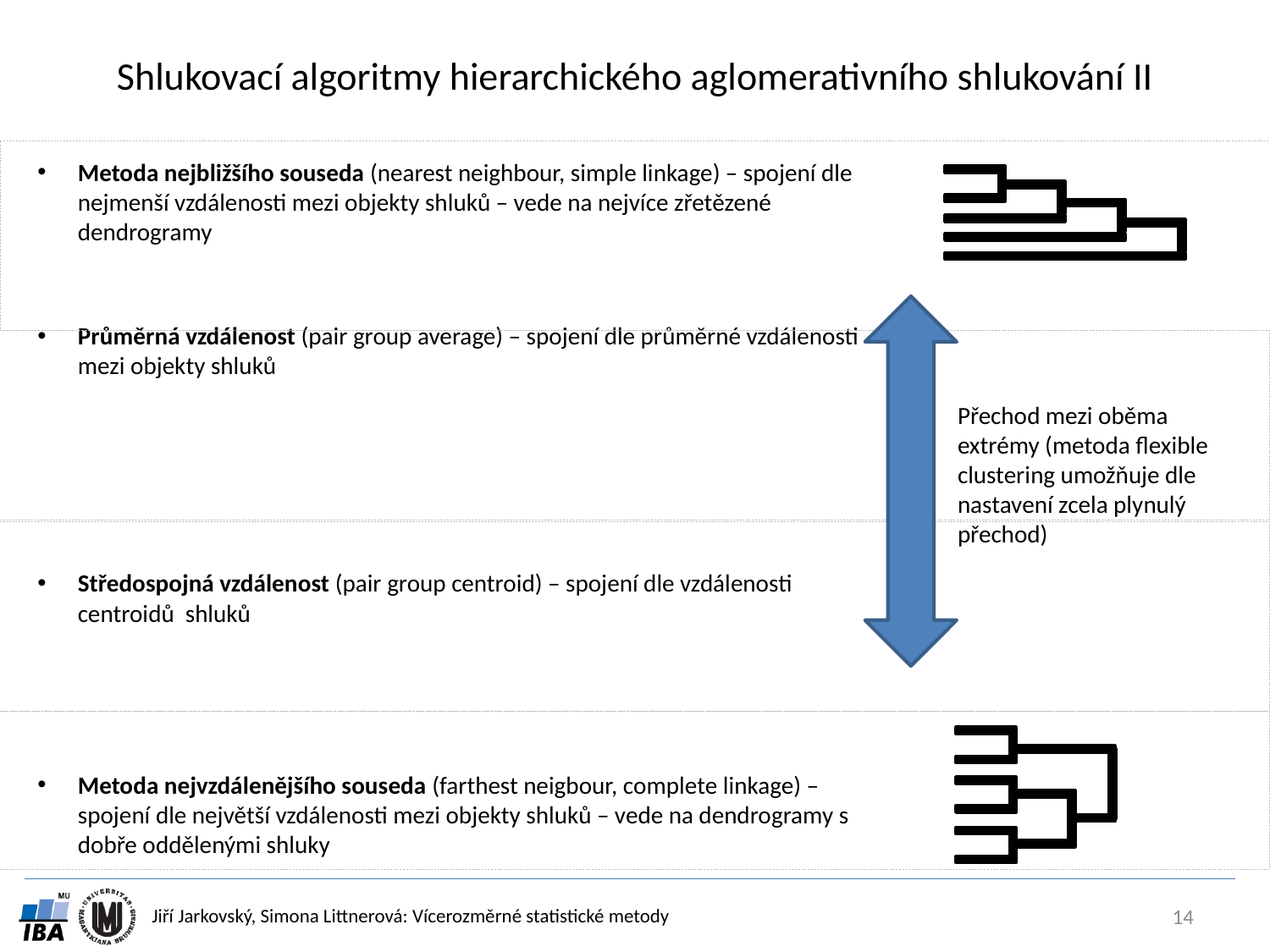

# Shlukovací algoritmy hierarchického aglomerativního shlukování II

Metoda nejbližšího souseda (nearest neighbour, simple linkage) – spojení dle nejmenší vzdálenosti mezi objekty shluků – vede na nejvíce zřetězené dendrogramy

Průměrná vzdálenost (pair group average) – spojení dle průměrné vzdálenosti mezi objekty shluků

Středospojná vzdálenost (pair group centroid) – spojení dle vzdálenosti centroidů  shluků

Metoda nejvzdálenějšího souseda (farthest neigbour, complete linkage) – spojení dle největší vzdálenosti mezi objekty shluků – vede na dendrogramy s dobře oddělenými shluky

Přechod mezi oběma extrémy (metoda flexible clustering umožňuje dle nastavení zcela plynulý přechod)

14